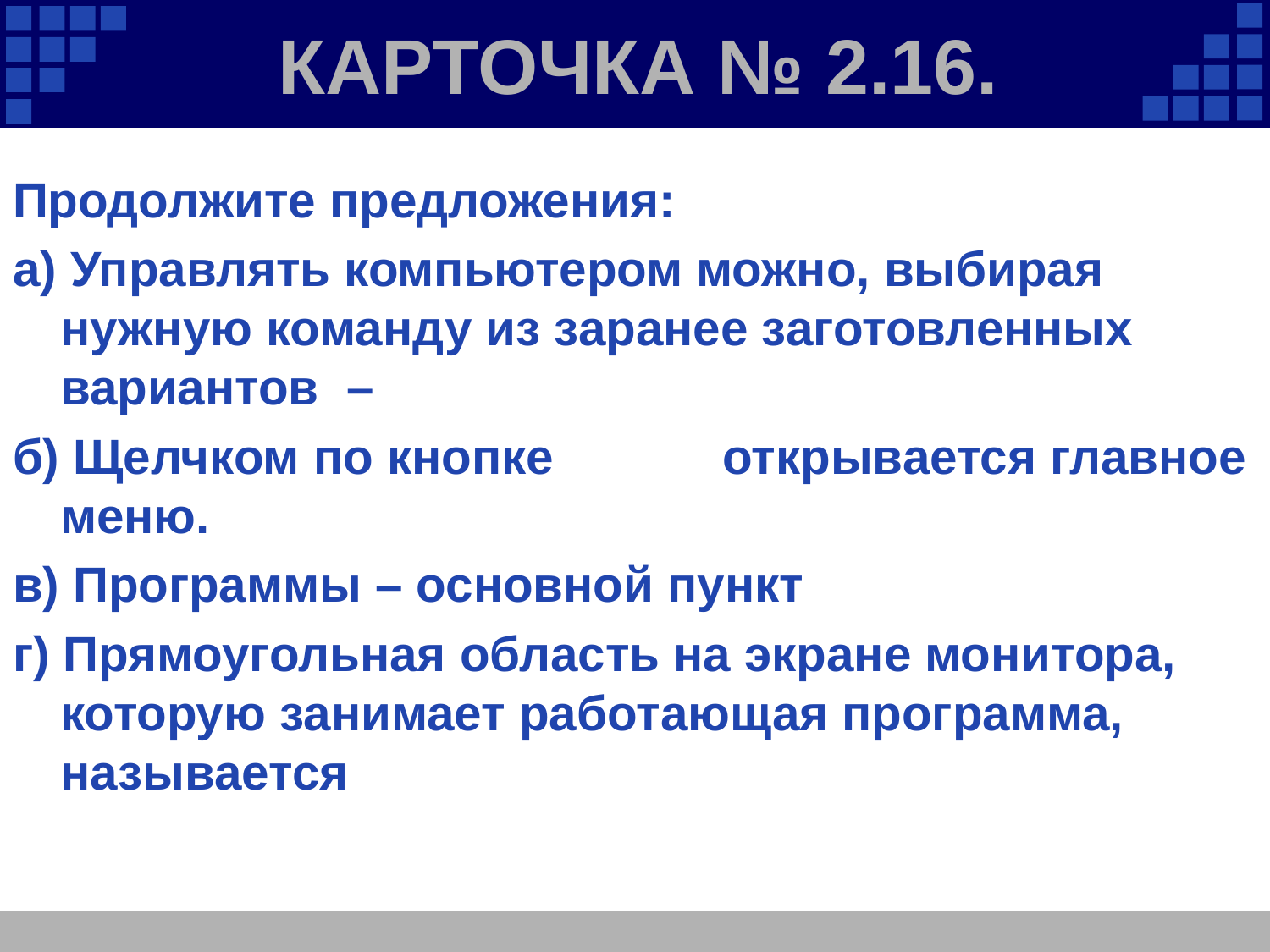

# КАРТОЧКА № 2.16.
Продолжите предложения:
а) Управлять компьютером можно, выбирая нужную команду из заранее заготовленных вариантов  –  меню.
б) Щелчком по кнопке  Пуск  открывается главное меню.
в) Программы – основной пункт главного меню.
г) Прямоугольная область на экране монитора, которую занимает работающая программа, называется  окном.